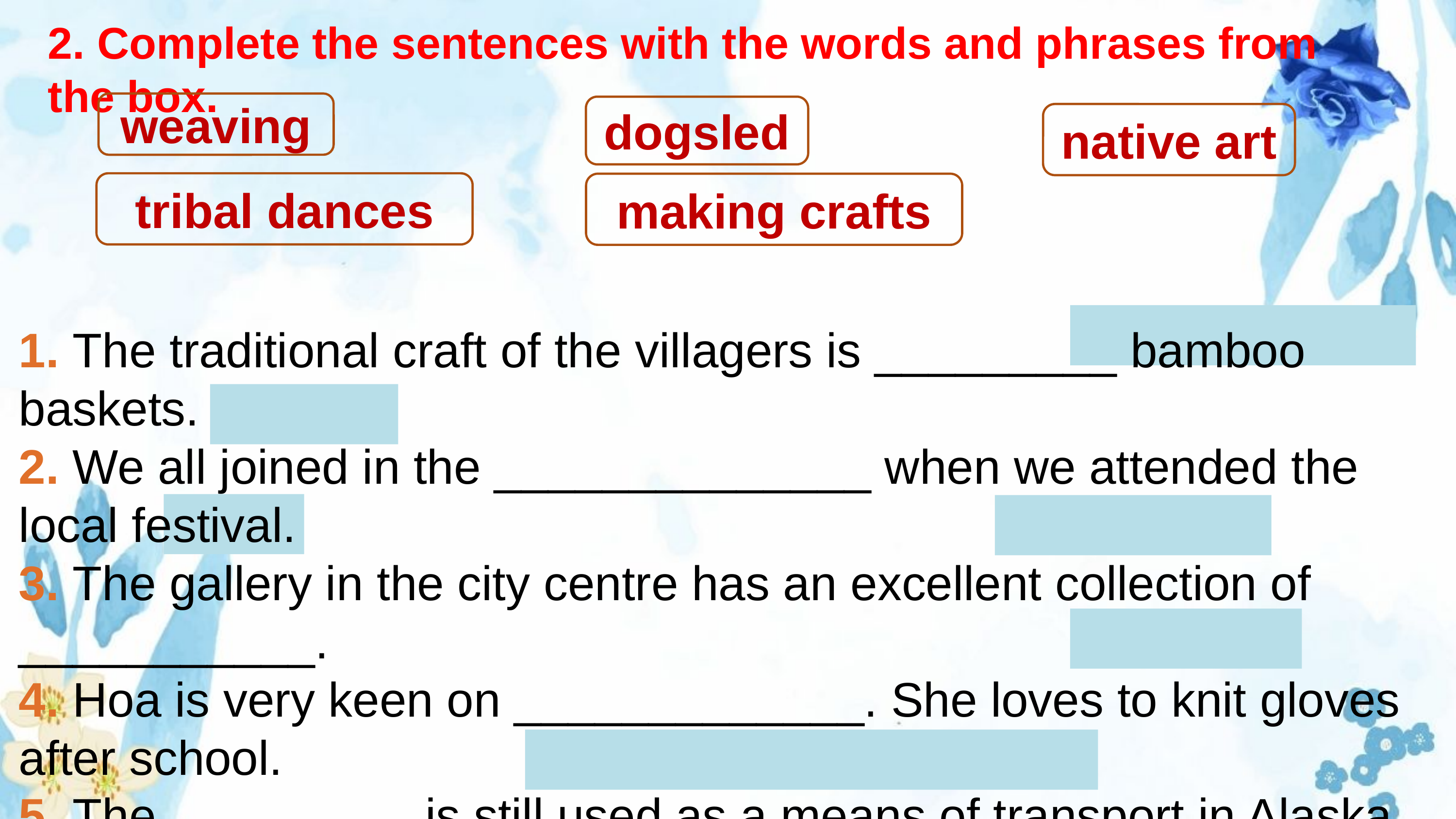

2. Complete the sentences with the words and phrases from the box.
weaving
dogsled
native art
tribal dances
making crafts

﻿1. The traditional craft of the villagers is _________ bamboo baskets.
2. We all joined in the ______________ when we attended the local festival.
3. The gallery in the city centre has an excellent collection of ___________.
4. Hoa is very keen on _____________. She loves to knit gloves after school.
5. The _________ is still used as a means of transport in Alaska today.